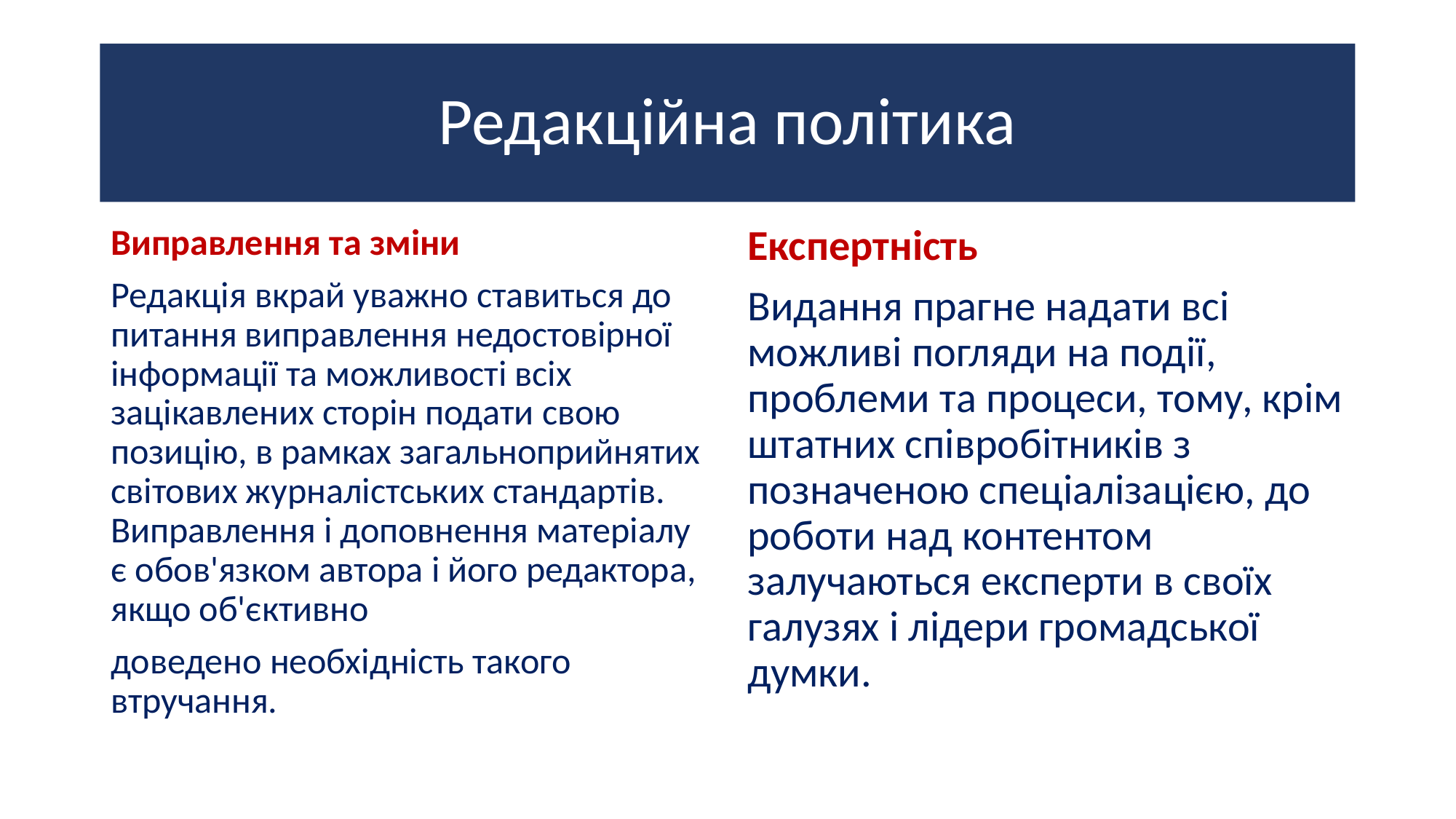

# Редакційна політика
Виправлення та зміни
Редакція вкрай уважно ставиться до питання виправлення недостовірної інформації та можливості всіх зацікавлених сторін подати свою позицію, в рамках загальноприйнятих світових журналістських стандартів. Виправлення і доповнення матеріалу є обов'язком автора і його редактора, якщо об'єктивно
доведено необхідність такого втручання.
Експертність
Видання прагне надати всі можливі погляди на події, проблеми та процеси, тому, крім штатних співробітників з позначеною спеціалізацією, до роботи над контентом залучаються експерти в своїх галузях і лідери громадської думки.